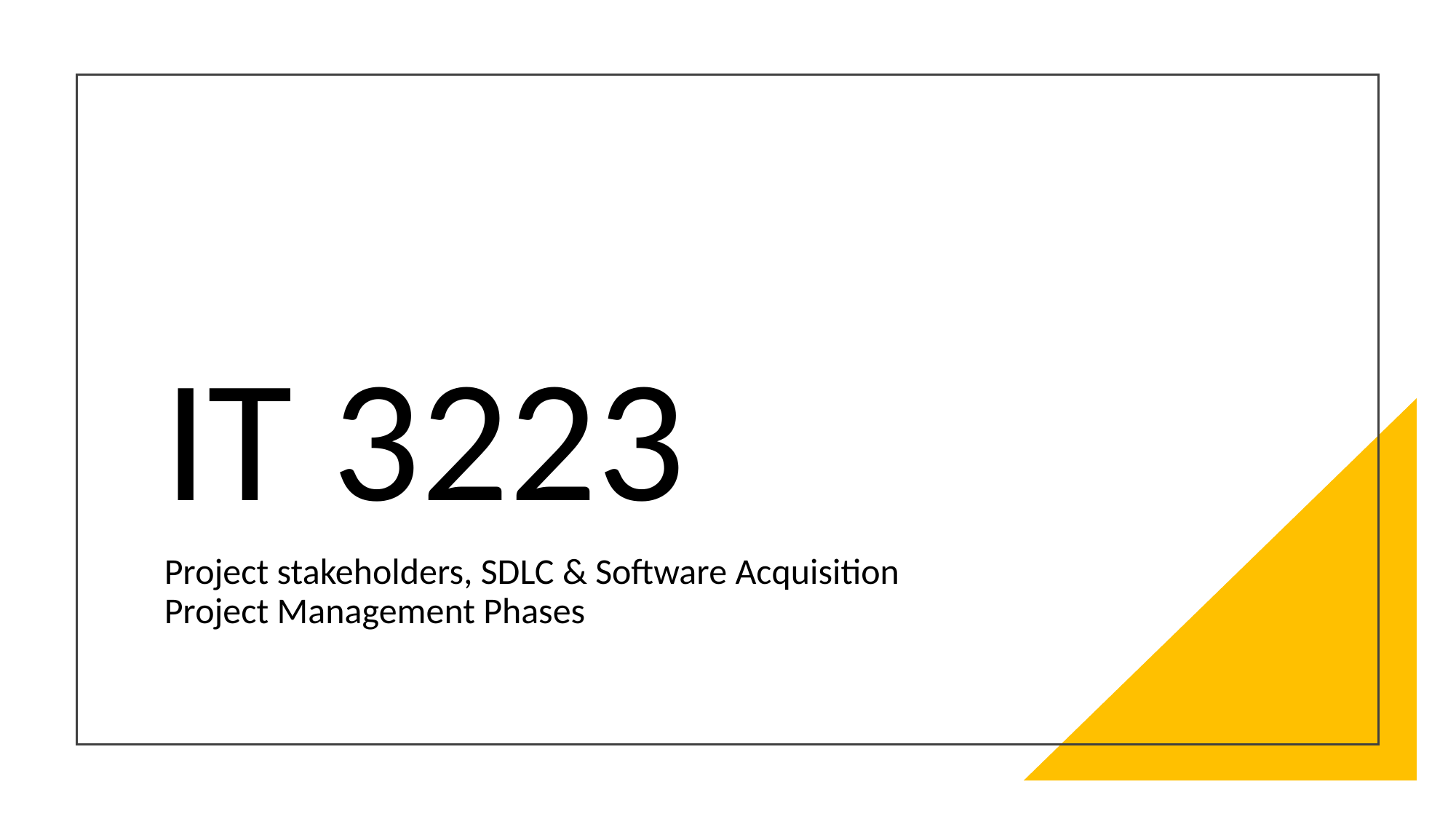

# IT 3223

Project stakeholders, SDLC & Software Acquisition Project Management Phases